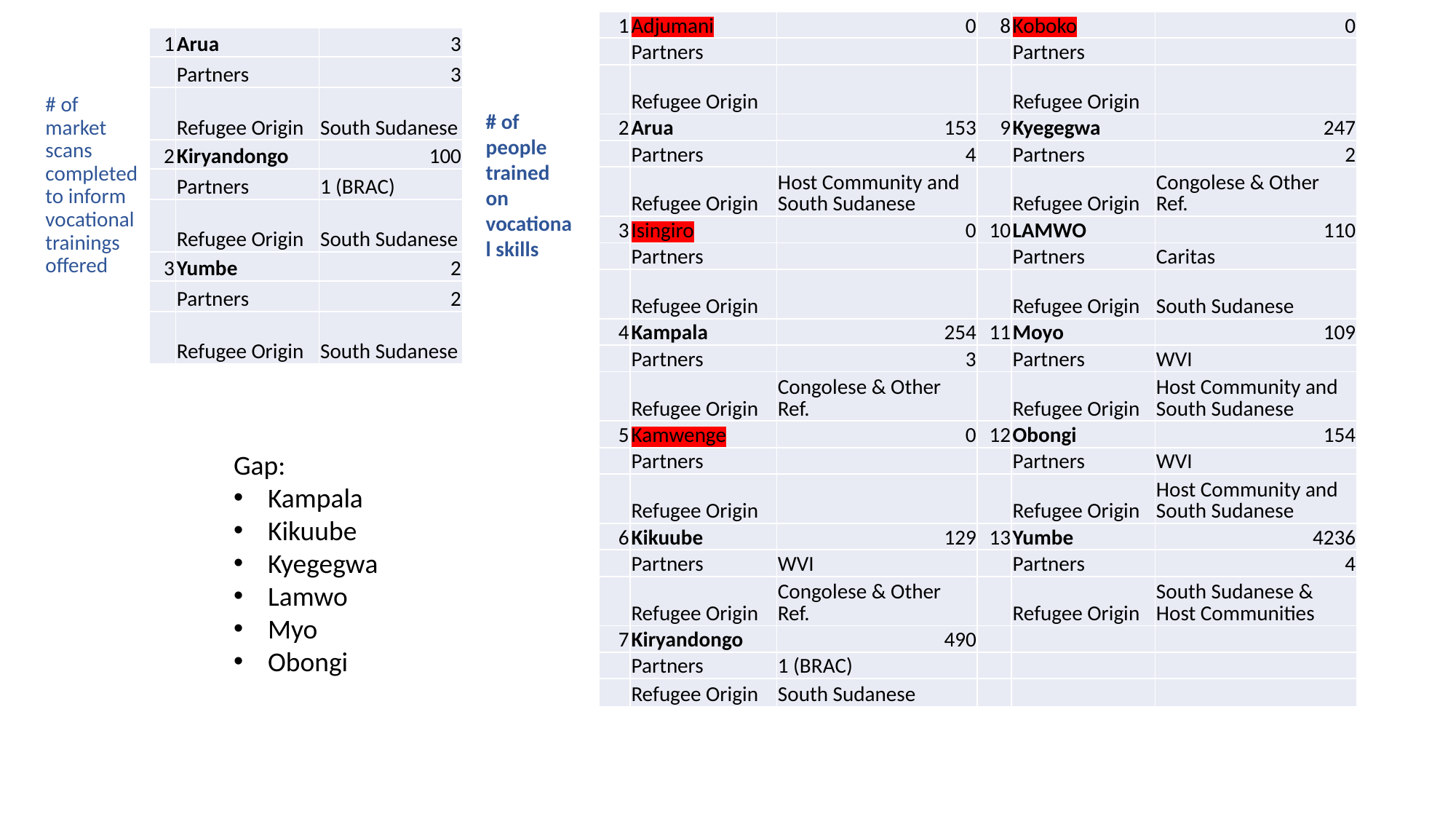

| 1 | Adjumani | 0 | 8 | Koboko | 0 |
| --- | --- | --- | --- | --- | --- |
|  | Partners |  |  | Partners |  |
|  | Refugee Origin |  |  | Refugee Origin |  |
| 2 | Arua | 153 | 9 | Kyegegwa | 247 |
|  | Partners | 4 |  | Partners | 2 |
|  | Refugee Origin | Host Community and South Sudanese |  | Refugee Origin | Congolese & Other Ref. |
| 3 | Isingiro | 0 | 10 | LAMWO | 110 |
|  | Partners |  |  | Partners | Caritas |
|  | Refugee Origin |  |  | Refugee Origin | South Sudanese |
| 4 | Kampala | 254 | 11 | Moyo | 109 |
|  | Partners | 3 |  | Partners | WVI |
|  | Refugee Origin | Congolese & Other Ref. |  | Refugee Origin | Host Community and South Sudanese |
| 5 | Kamwenge | 0 | 12 | Obongi | 154 |
|  | Partners |  |  | Partners | WVI |
|  | Refugee Origin |  |  | Refugee Origin | Host Community and South Sudanese |
| 6 | Kikuube | 129 | 13 | Yumbe | 4236 |
|  | Partners | WVI |  | Partners | 4 |
|  | Refugee Origin | Congolese & Other Ref. |  | Refugee Origin | South Sudanese & Host Communities |
| 7 | Kiryandongo | 490 |  |  |  |
|  | Partners | 1 (BRAC) |  |  |  |
|  | Refugee Origin | South Sudanese |  |  |  |
# # of market scans completed to inform vocational trainings offered
| 1 | Arua | 3 |
| --- | --- | --- |
|  | Partners | 3 |
|  | Refugee Origin | South Sudanese |
| 2 | Kiryandongo | 100 |
|  | Partners | 1 (BRAC) |
|  | Refugee Origin | South Sudanese |
| 3 | Yumbe | 2 |
|  | Partners | 2 |
|  | Refugee Origin | South Sudanese |
# of people trained on vocational skills
Gap:
Kampala
Kikuube
Kyegegwa
Lamwo
Myo
Obongi